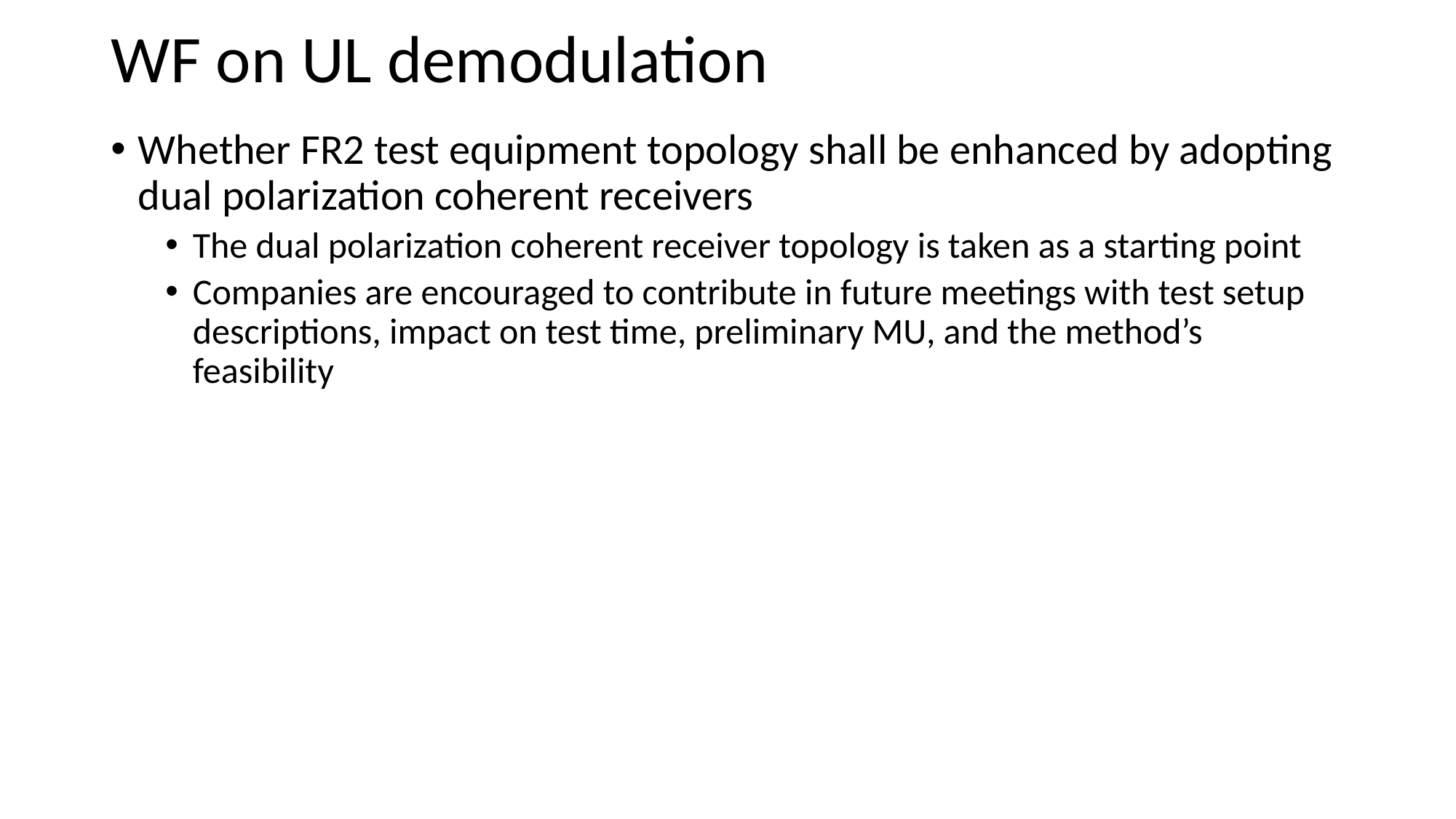

# WF on UL demodulation
Whether FR2 test equipment topology shall be enhanced by adopting dual polarization coherent receivers
The dual polarization coherent receiver topology is taken as a starting point
Companies are encouraged to contribute in future meetings with test setup descriptions, impact on test time, preliminary MU, and the method’s feasibility